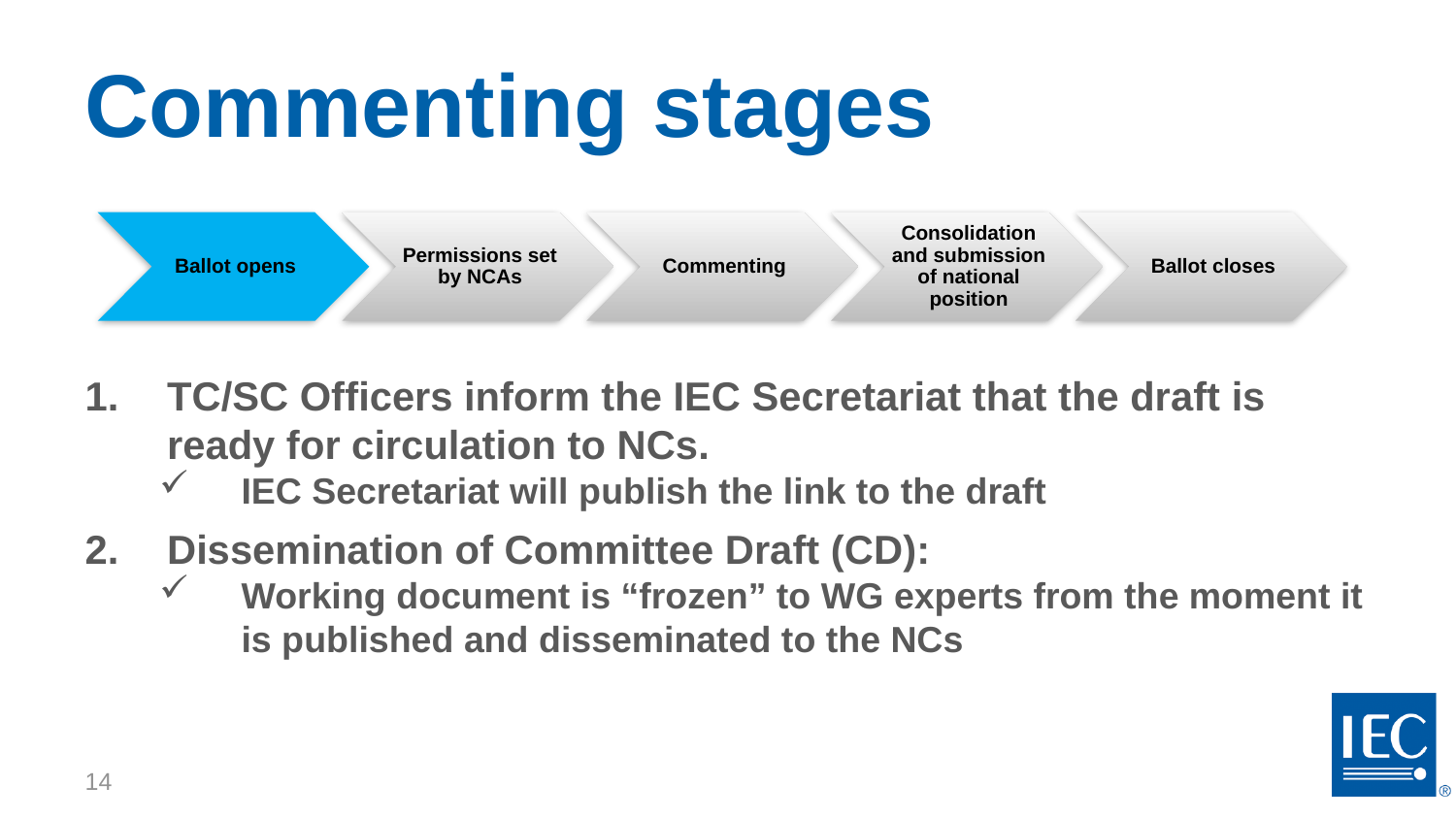

# Commenting stages
Ballot opens
Permissions set by NCAs
Commenting
Consolidation and submission of national position
Ballot closes
TC/SC Officers inform the IEC Secretariat that the draft is ready for circulation to NCs.
IEC Secretariat will publish the link to the draft
Dissemination of Committee Draft (CD):
Working document is “frozen” to WG experts from the moment it is published and disseminated to the NCs
14